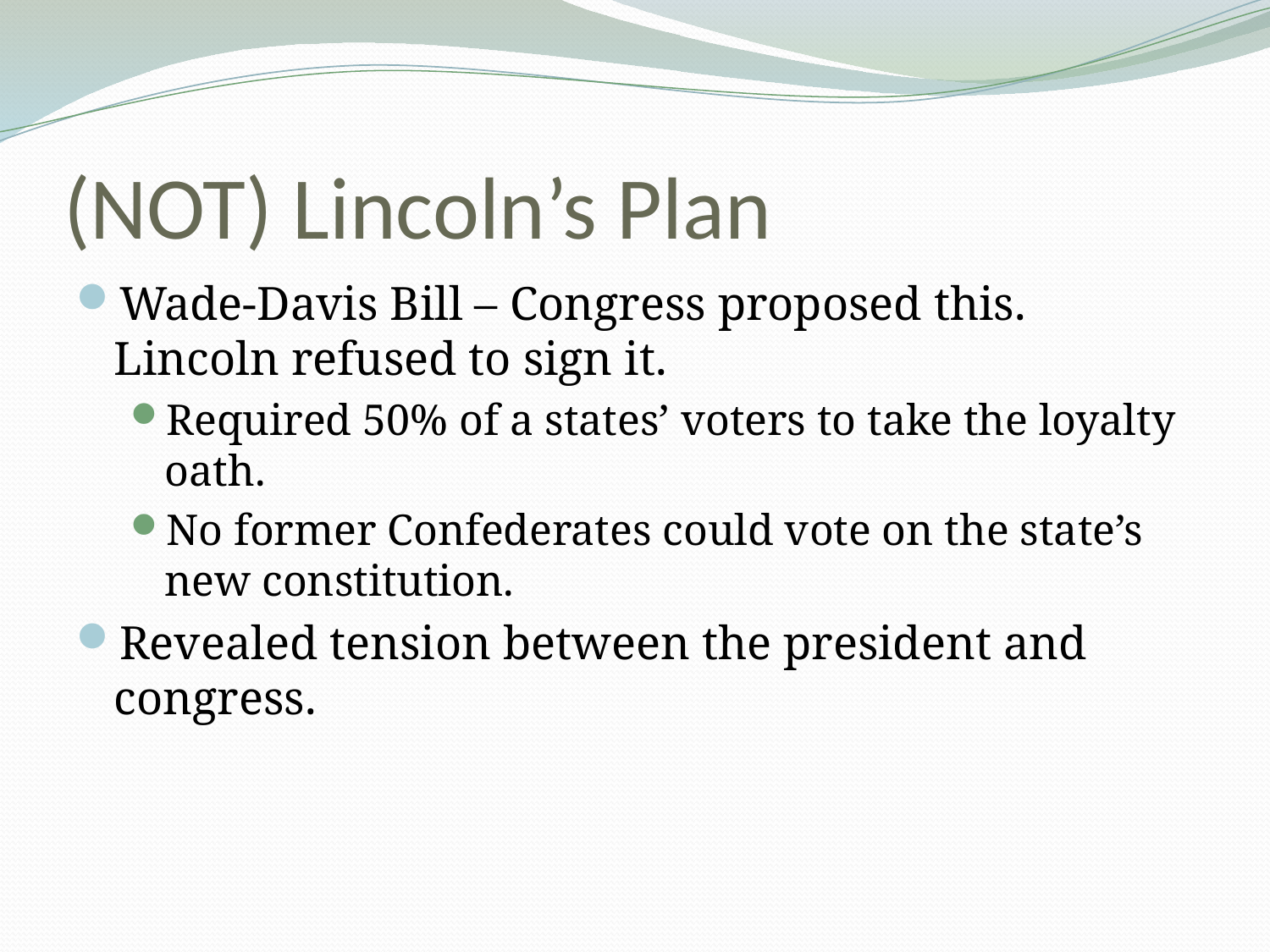

# (NOT) Lincoln’s Plan
Wade-Davis Bill – Congress proposed this. Lincoln refused to sign it.
Required 50% of a states’ voters to take the loyalty oath.
No former Confederates could vote on the state’s new constitution.
Revealed tension between the president and congress.